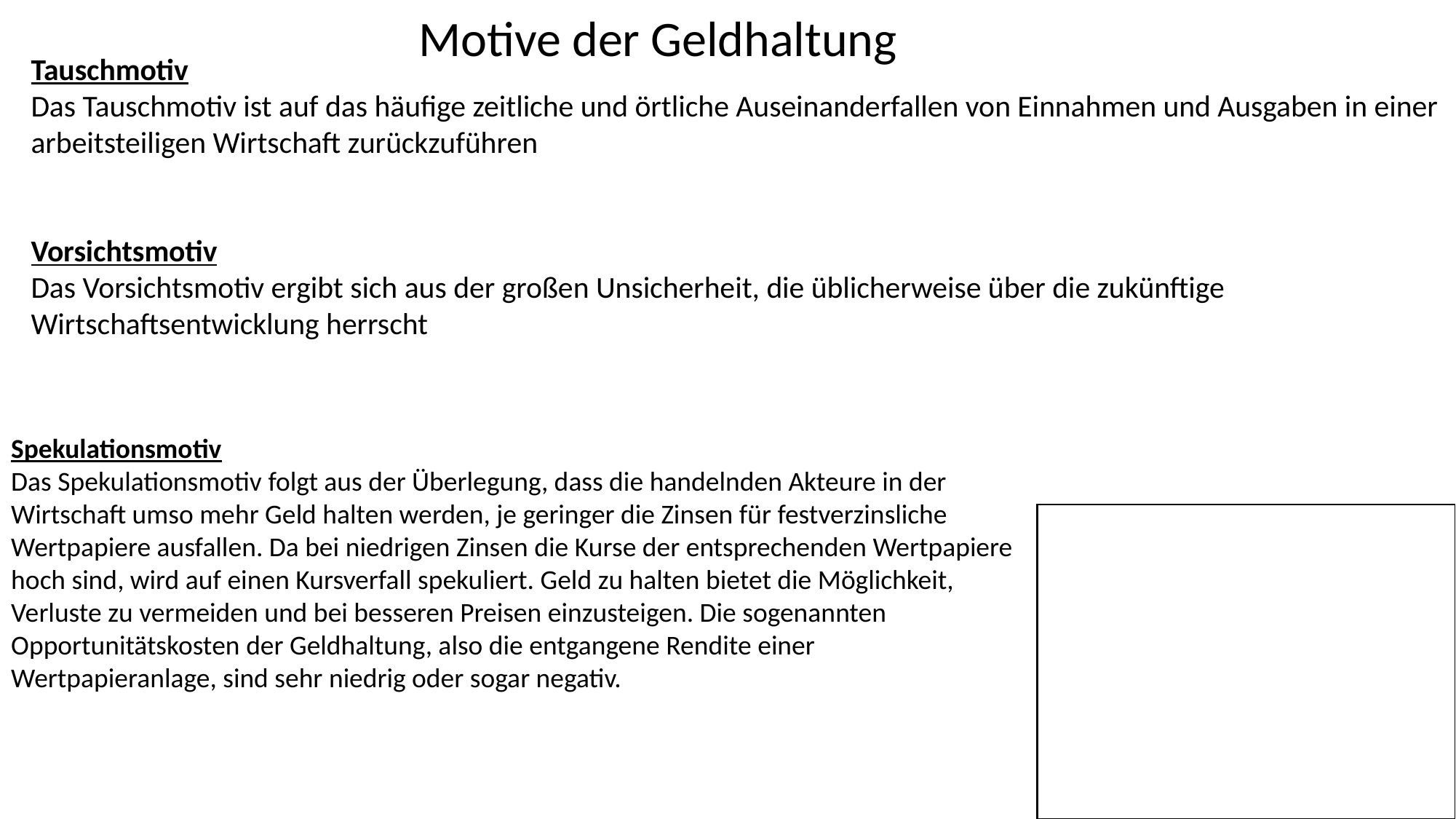

Motive der Geldhaltung
Tauschmotiv
Das Tauschmotiv ist auf das häufige zeitliche und örtliche Auseinanderfallen von Einnahmen und Ausgaben in einer arbeitsteiligen Wirtschaft zurückzuführen

Vorsichtsmotiv
Das Vorsichtsmotiv ergibt sich aus der großen Unsicherheit, die üblicherweise über die zukünftige Wirtschaftsentwicklung herrscht

Spekulationsmotiv
Das Spekulationsmotiv folgt aus der Überlegung, dass die handelnden Akteure in der Wirtschaft umso mehr Geld halten werden, je geringer die Zinsen für festverzinsliche Wertpapiere ausfallen. Da bei niedrigen Zinsen die Kurse der entsprechenden Wertpapiere hoch sind, wird auf einen Kursverfall spekuliert. Geld zu halten bietet die Möglichkeit, Verluste zu vermeiden und bei besseren Preisen einzusteigen. Die sogenannten Opportunitätskosten der Geldhaltung, also die entgangene Rendite einer Wertpapieranlage, sind sehr niedrig oder sogar negativ.